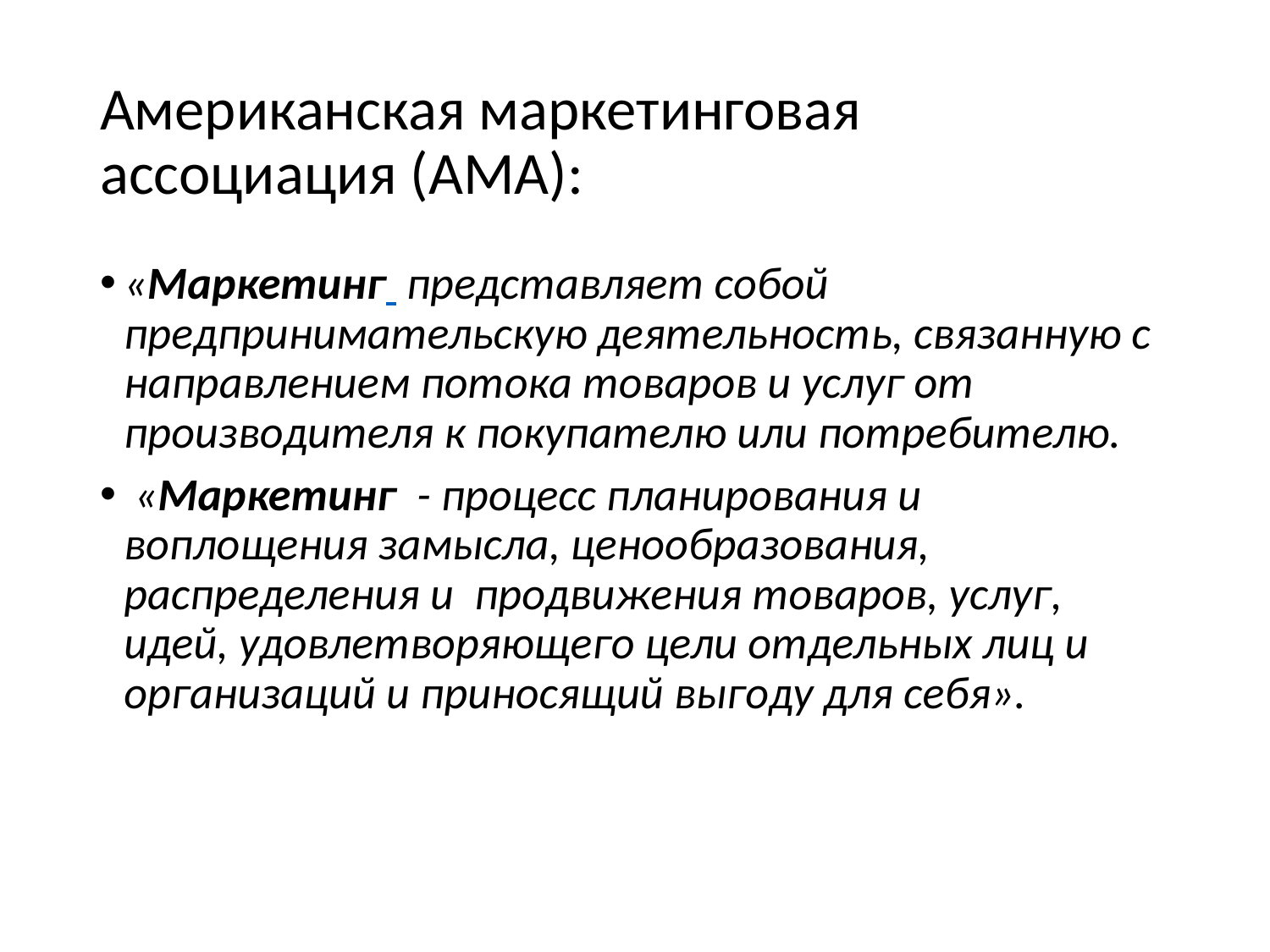

# Американская маркетинговая ассоциация (АМА):
«Маркетинг  представляет собой предпринимательскую деятельность, связанную с направлением потока товаров и услуг от производителя к покупателю или потребителю.
 «Маркетинг  - процесс планирования и воплощения замысла, ценообразования, распределения и  продвижения товаров, услуг, идей, удовлетворяющего цели отдельных лиц и организаций и приносящий выгоду для себя».